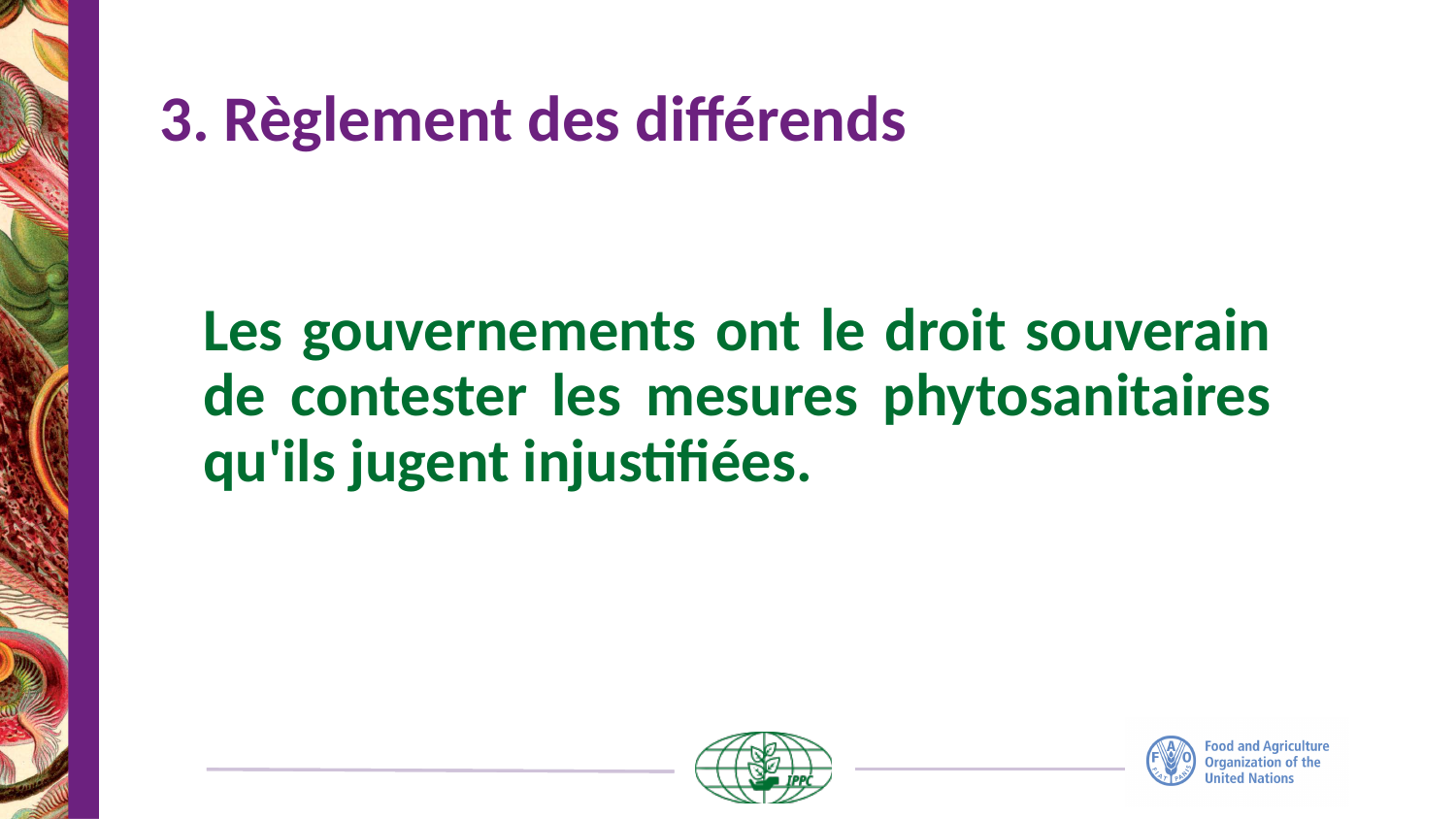

# 3. Règlement des différends

	Les gouvernements ont le droit souverain de contester les mesures phytosanitaires qu'ils jugent injustifiées.